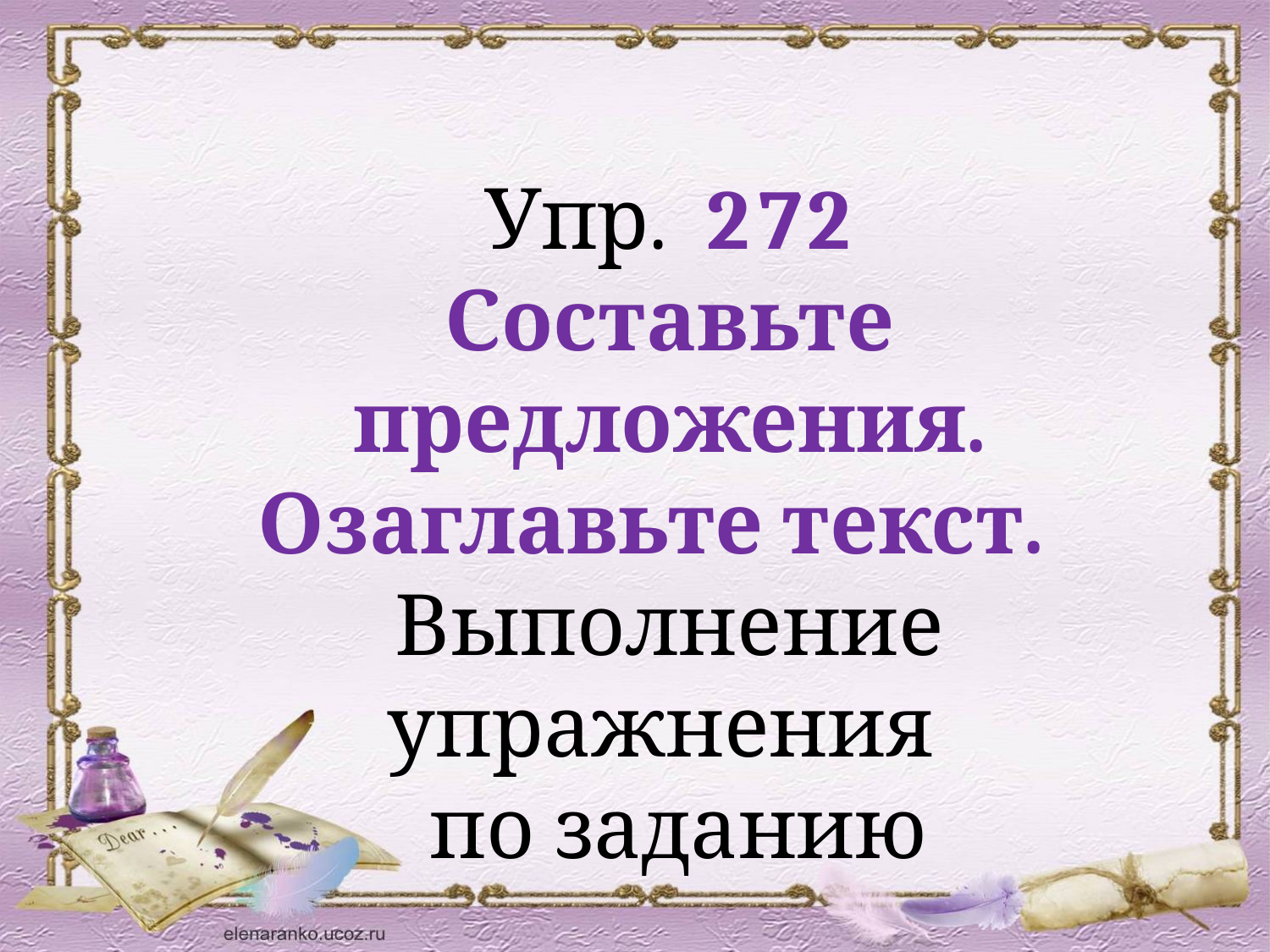

Упр.  272
Составьте предложения.
Озаглавьте текст.
Выполнение упражнения
  по заданию